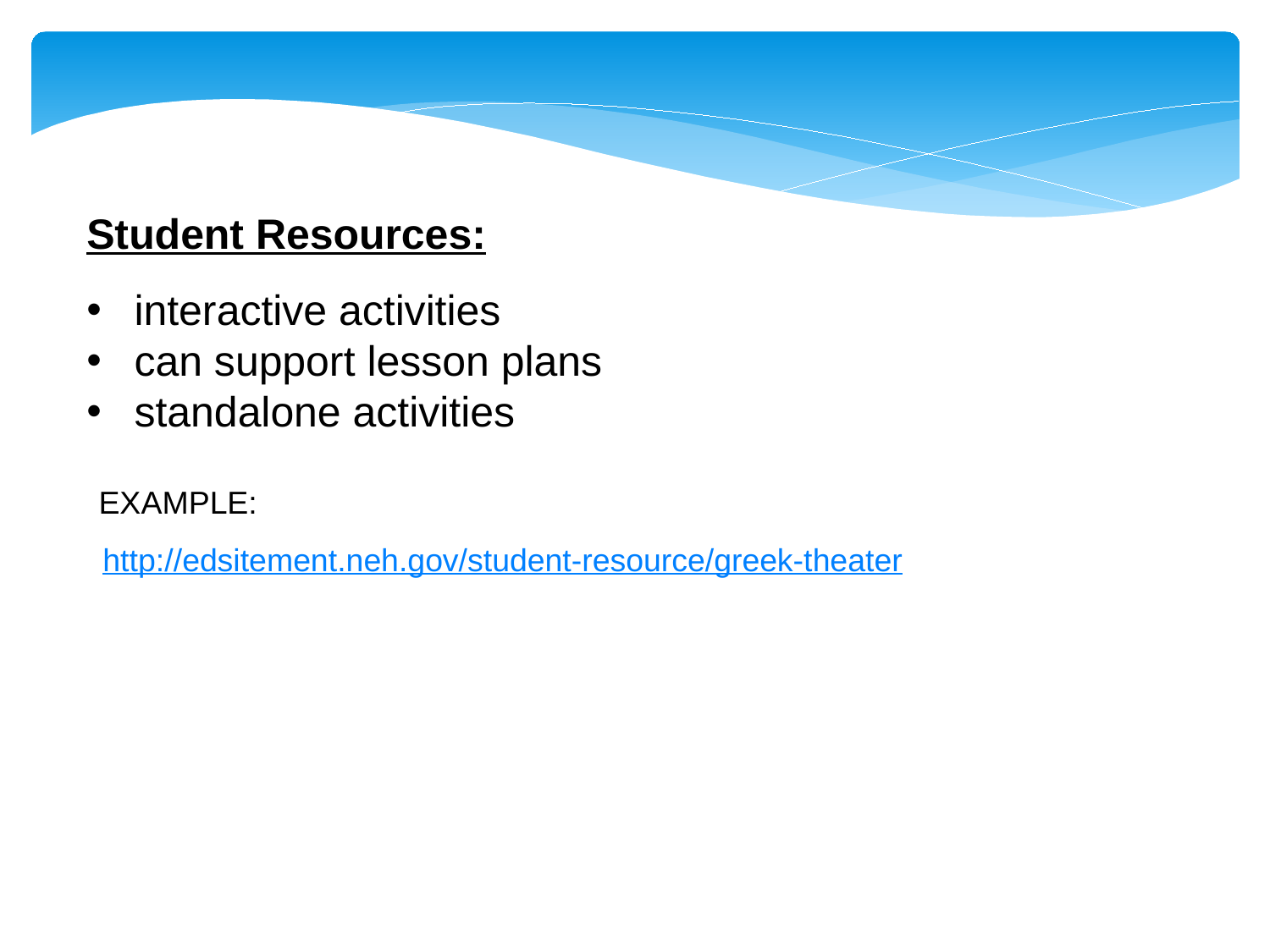

Student Resources:

interactive activities
can support lesson plans
standalone activities
EXAMPLE:
http://edsitement.neh.gov/student-resource/greek-theater